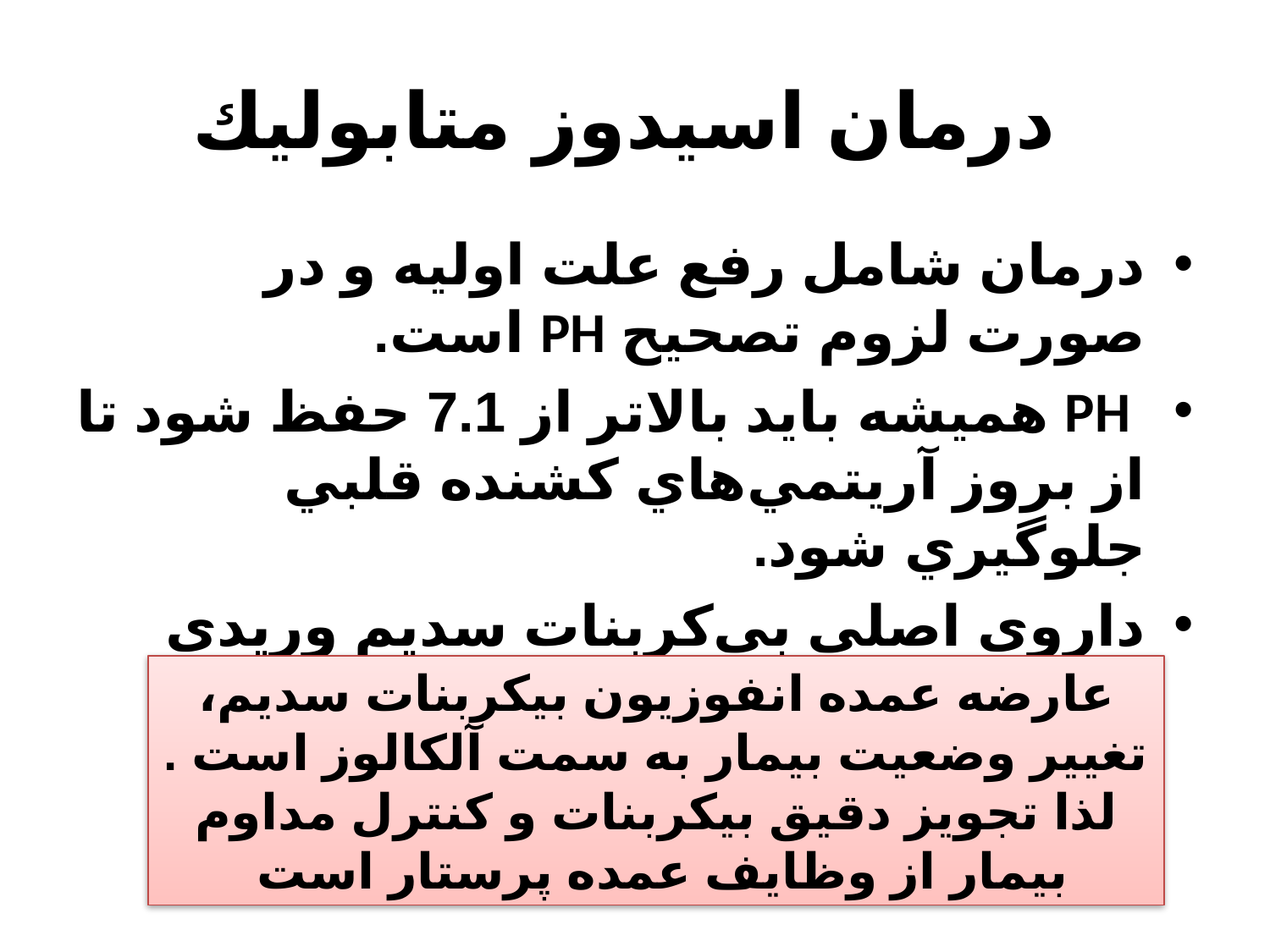

# درمان اسيدوز متابوليك
درمان شامل رفع علت اوليه و در صورت لزوم تصحيح PH است.
 PH هميشه بايد بالاتر از 7.1 حفظ شود تا از بروز آريتمي‌هاي كشنده قلبي جلوگيري شود.
داروي اصلي بي‌كربنات سديم وريدي است..
عارضه عمده انفوزيون بيكربنات سديم، تغيير وضعيت بيمار به سمت آلكالوز است . لذا تجويز دقيق بيكربنات و كنترل مداوم بيمار از وظايف عمده پرستار است